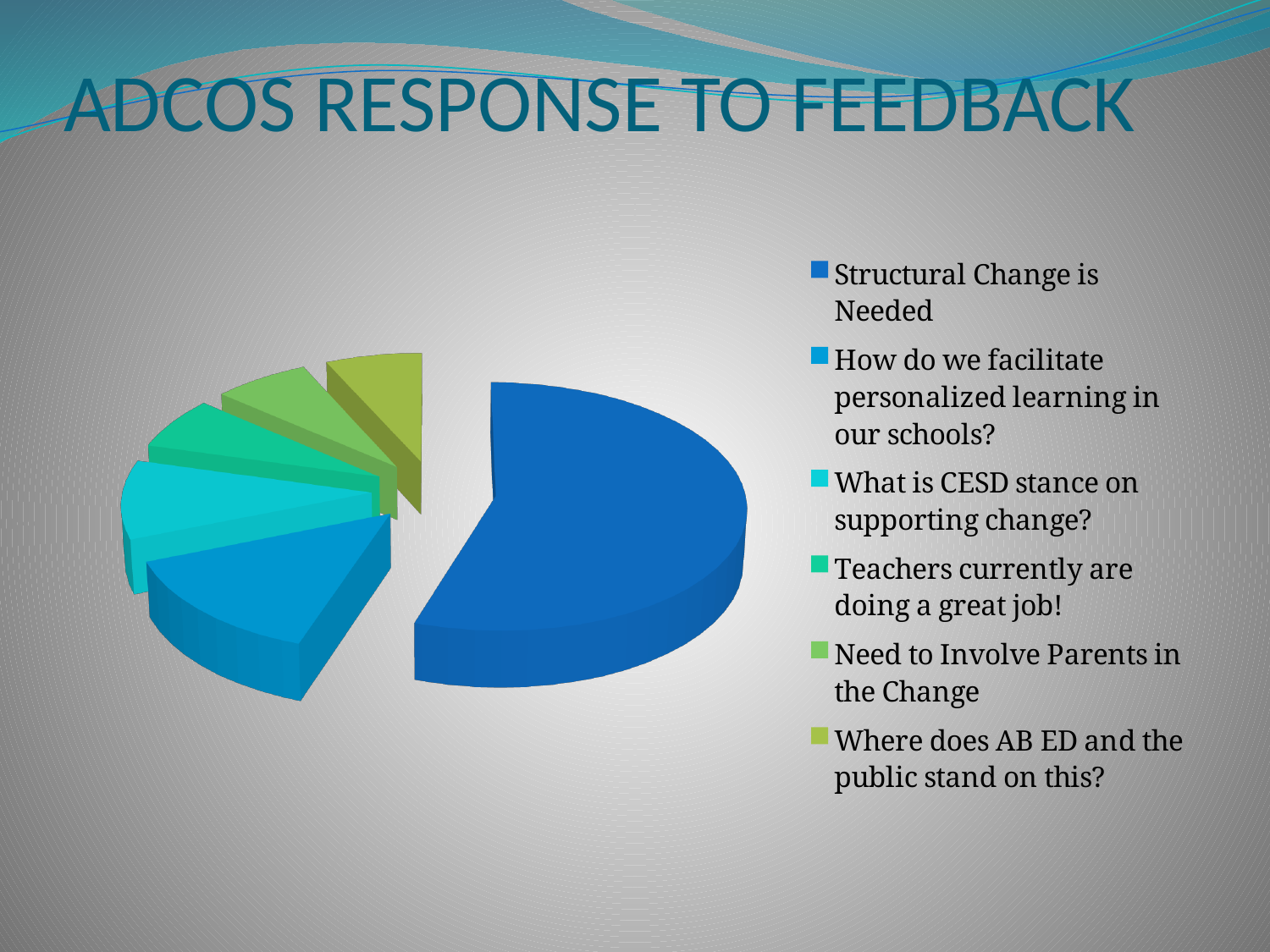

# ADCOS RESPONSE TO FEEDBACK

[unsupported chart]